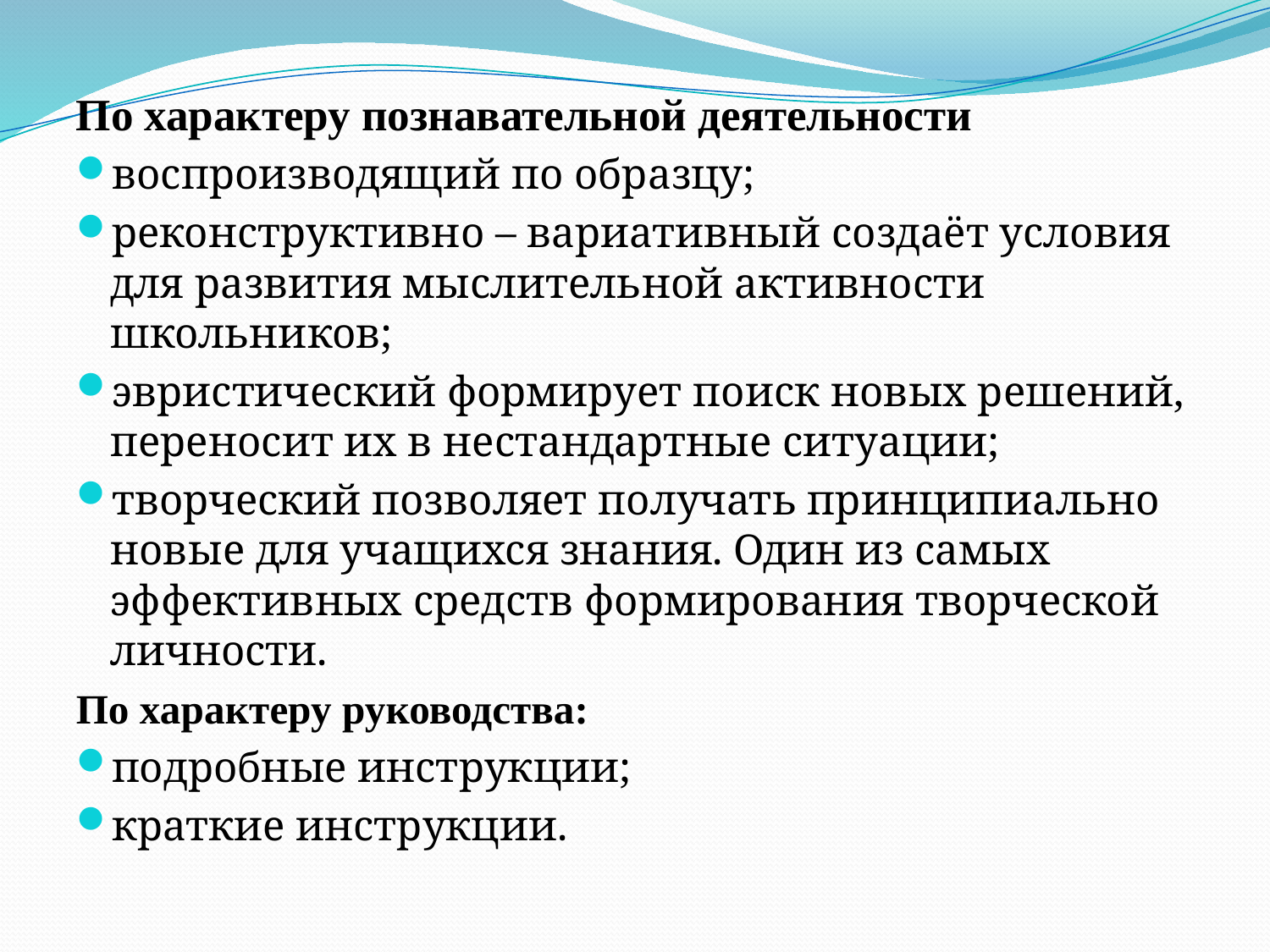

По характеру познавательной деятельности
воспроизводящий по образцу;
реконструктивно – вариативный создаёт условия для развития мыслительной активности школьников;
эвристический формирует поиск новых решений, переносит их в нестандартные ситуации;
творческий позволяет получать принципиально новые для учащихся знания. Один из самых эффективных средств формирования творческой личности.
По характеру руководства:
подробные инструкции;
краткие инструкции.